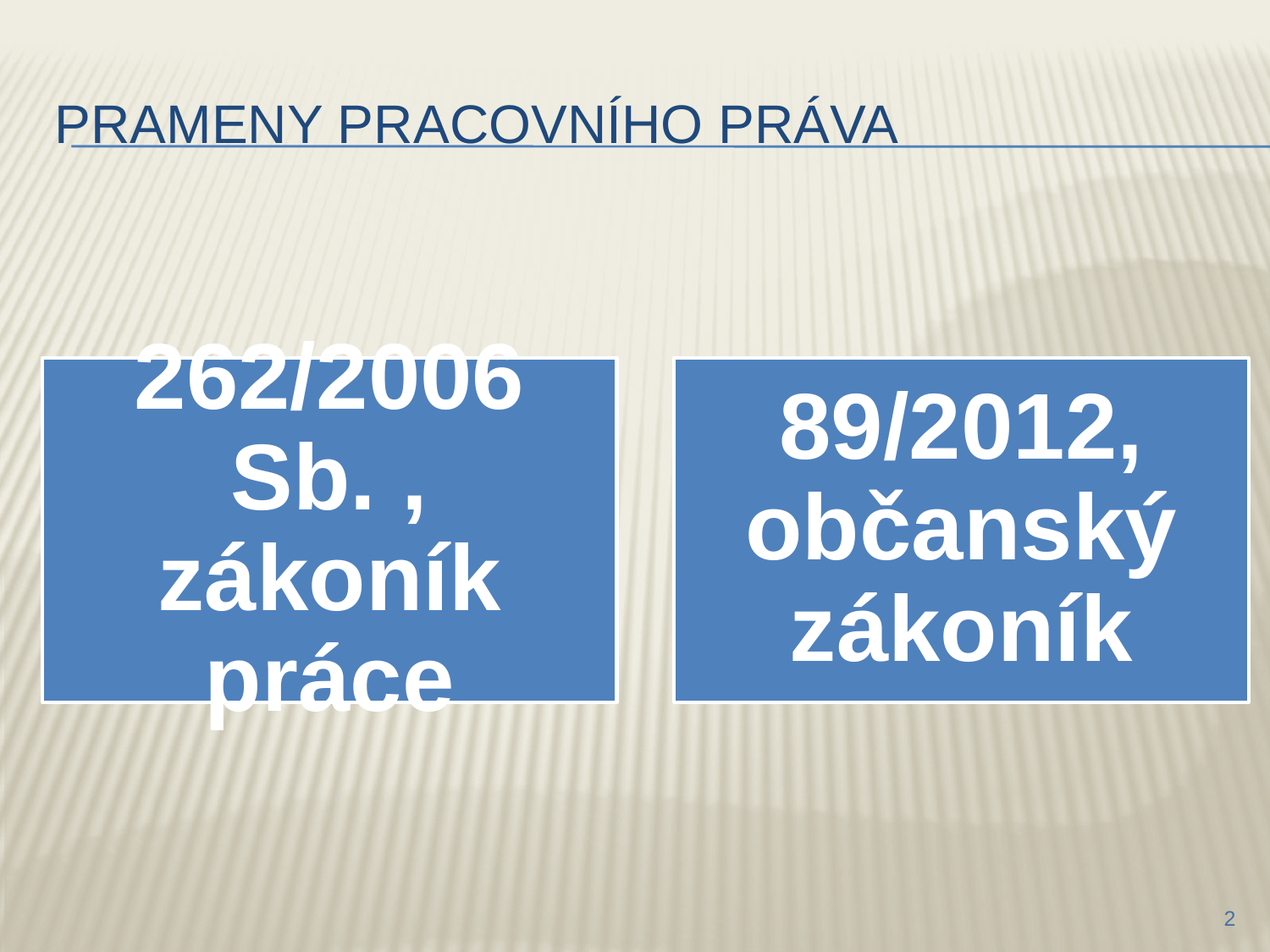

# Prameny pracovního práva
262/2006 Sb. , zákoník práce
89/2012, občanský zákoník
2